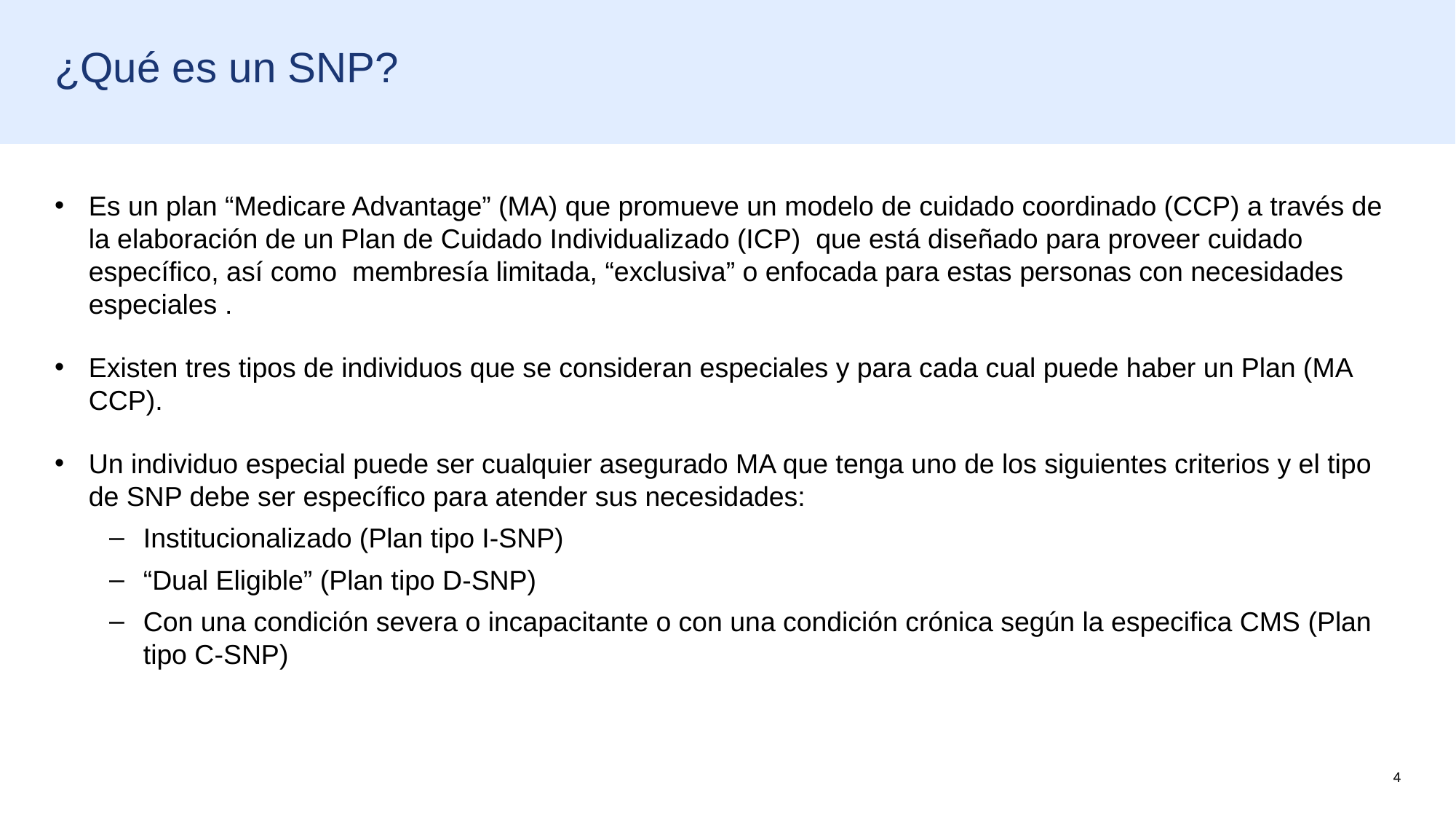

# ¿Qué es un SNP?
Es un plan “Medicare Advantage” (MA) que promueve un modelo de cuidado coordinado (CCP) a través de la elaboración de un Plan de Cuidado Individualizado (ICP)  que está diseñado para proveer cuidado específico, así como  membresía limitada, “exclusiva” o enfocada para estas personas con necesidades especiales .
Existen tres tipos de individuos que se consideran especiales y para cada cual puede haber un Plan (MA CCP).
Un individuo especial puede ser cualquier asegurado MA que tenga uno de los siguientes criterios y el tipo de SNP debe ser específico para atender sus necesidades:
Institucionalizado (Plan tipo I-SNP)
“Dual Eligible” (Plan tipo D-SNP)
Con una condición severa o incapacitante o con una condición crónica según la especifica CMS (Plan tipo C-SNP)